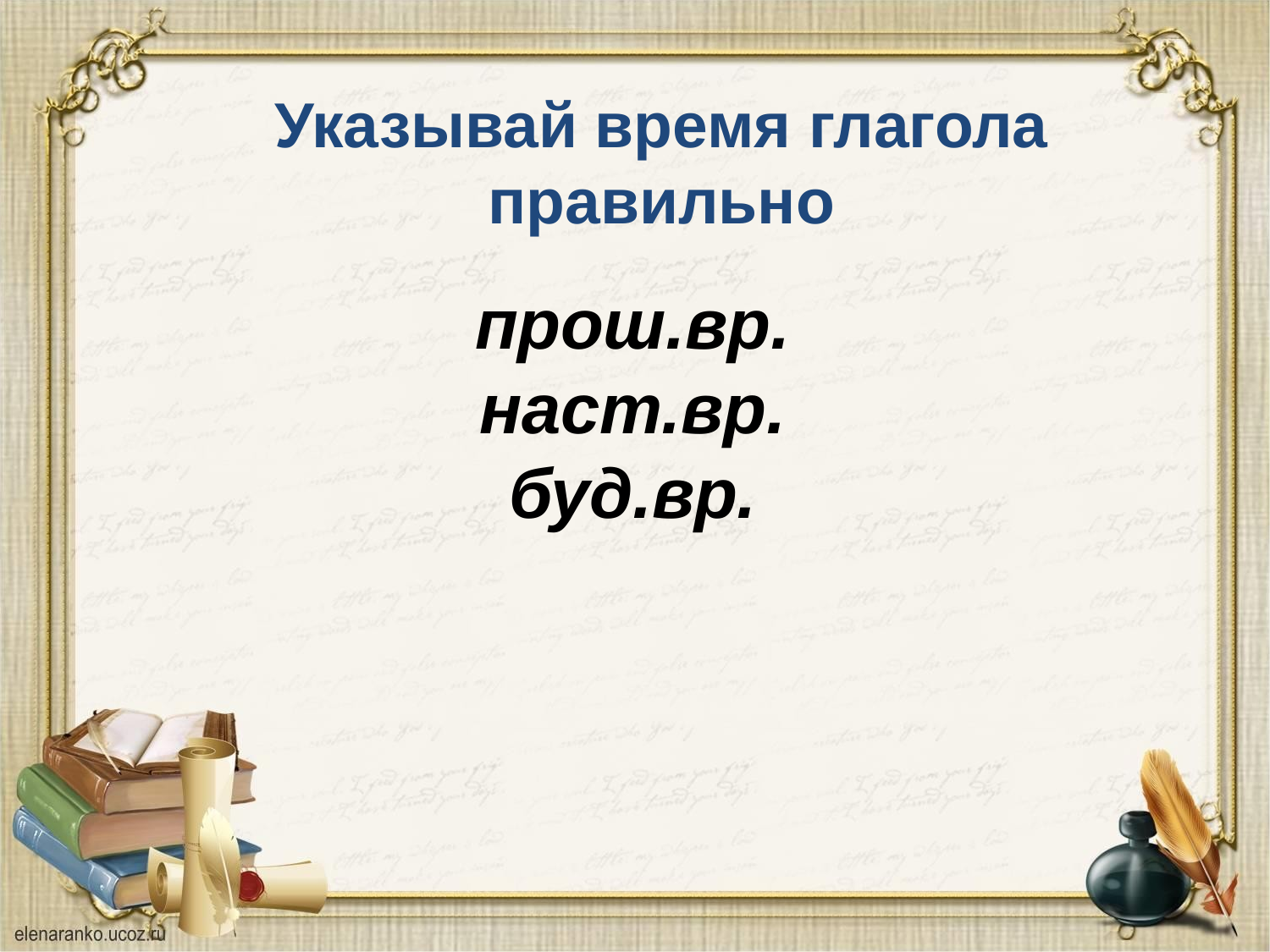

# Указывай время глагола правильно
прош.вр.
наст.вр.
буд.вр.